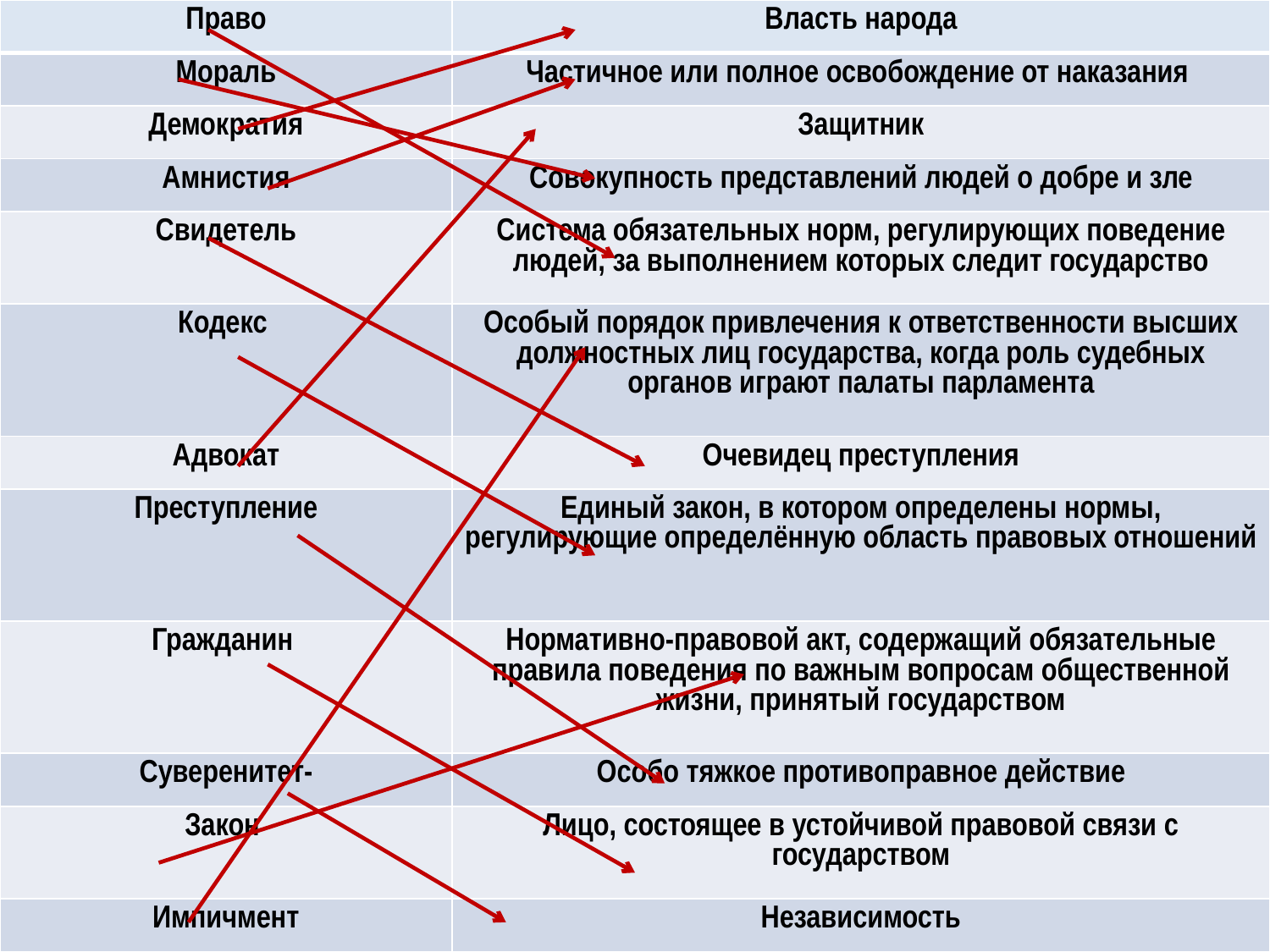

| Право | Власть народа |
| --- | --- |
| Мораль | Частичное или полное освобождение от наказания |
| Демократия | Защитник |
| Амнистия | Совокупность представлений людей о добре и зле |
| Свидетель | Система обязательных норм, регулирующих поведение людей, за выполнением которых следит государство |
| Кодекс | Особый порядок привлечения к ответственности высших должностных лиц государства, когда роль судебных органов играют палаты парламента |
| Адвокат | Очевидец преступления |
| Преступление | Единый закон, в котором определены нормы, регулирующие определённую область правовых отношений |
| Гражданин | Нормативно-правовой акт, содержащий обязательные правила поведения по важным вопросам общественной жизни, принятый государством |
| Суверенитет- | Особо тяжкое противоправное действие |
| Закон | Лицо, состоящее в устойчивой правовой связи с государством |
| Импичмент | Независимость |